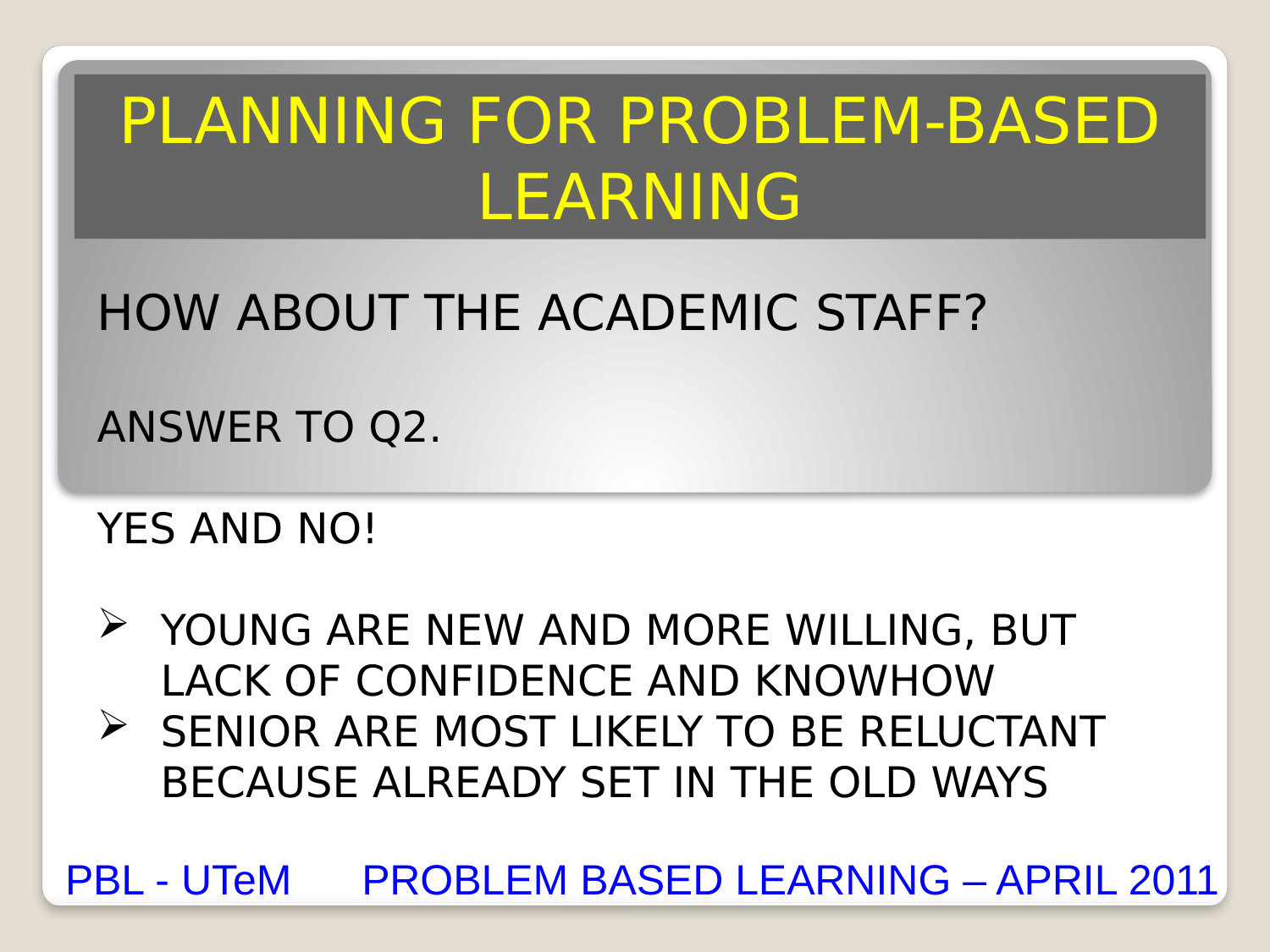

PLANNING FOR PROBLEM-BASED LEARNING
HOW ABOUT THE ACADEMIC STAFF?

ANSWER TO Q2.

YES AND NO!

YOUNG ARE NEW AND MORE WILLING, BUT LACK OF CONFIDENCE AND KNOWHOW
SENIOR ARE MOST LIKELY TO BE RELUCTANT BECAUSE ALREADY SET IN THE OLD WAYS
PBL - UTeM
PROBLEM BASED LEARNING – APRIL 2011